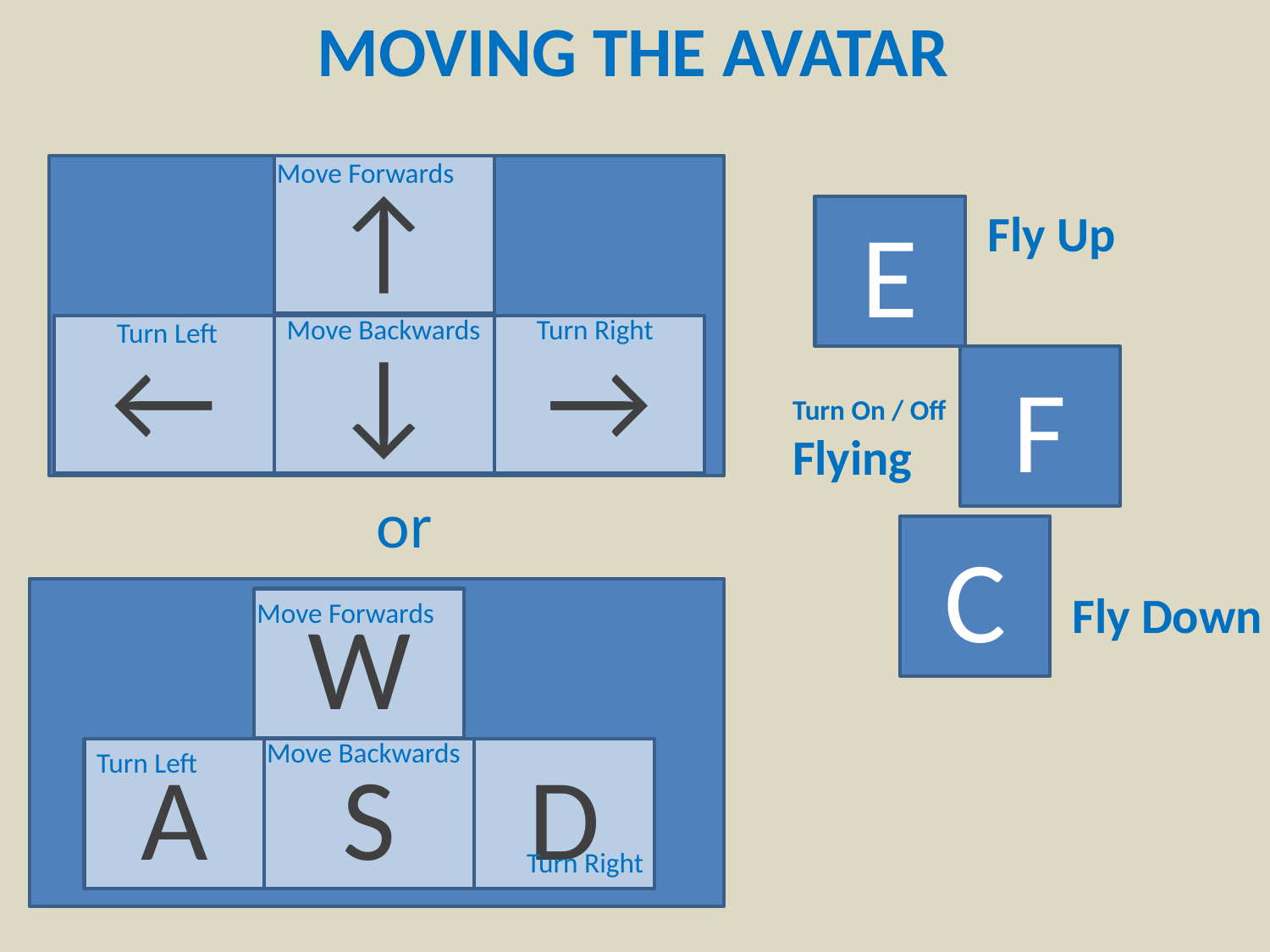

MOVING THE AVATAR
Move Forwards

↑
Fly Up
E
Move Backwards
Turn Right
Turn Left
←
↓
→
F
Turn On / Off Flying
or
C
Fly Down

Move Forwards
W
Move Backwards
A
Turn Left
S
D
Turn Right